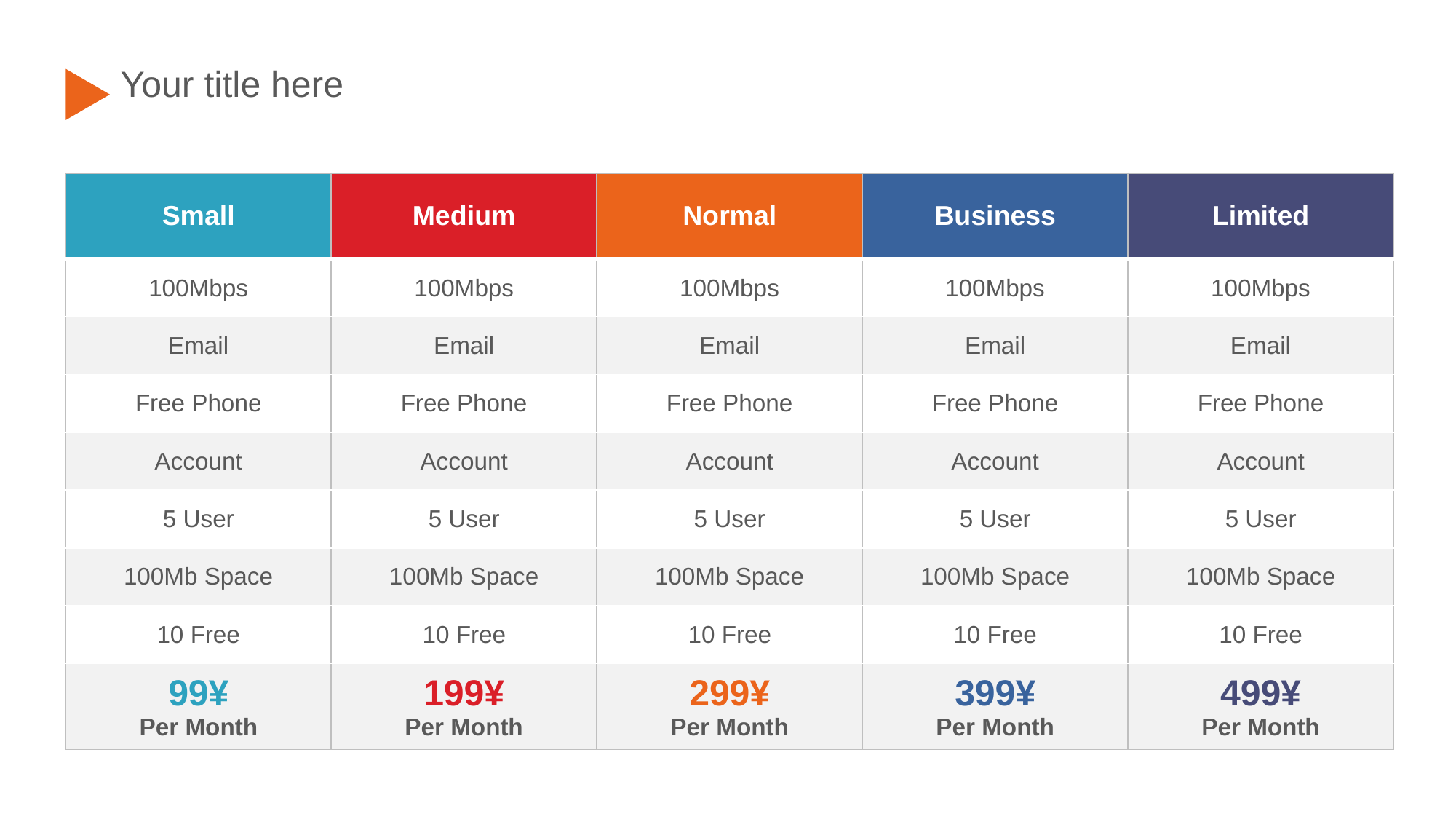

Your title here

| Small | Medium | Normal | Business | Limited |
| --- | --- | --- | --- | --- |
| 100Mbps | 100Mbps | 100Mbps | 100Mbps | 100Mbps |
| Email | Email | Email | Email | Email |
| Free Phone | Free Phone | Free Phone | Free Phone | Free Phone |
| Account | Account | Account | Account | Account |
| 5 User | 5 User | 5 User | 5 User | 5 User |
| 100Mb Space | 100Mb Space | 100Mb Space | 100Mb Space | 100Mb Space |
| 10 Free | 10 Free | 10 Free | 10 Free | 10 Free |
| 99¥ Per Month | 199¥ Per Month | 299¥ Per Month | 399¥ Per Month | 499¥ Per Month |